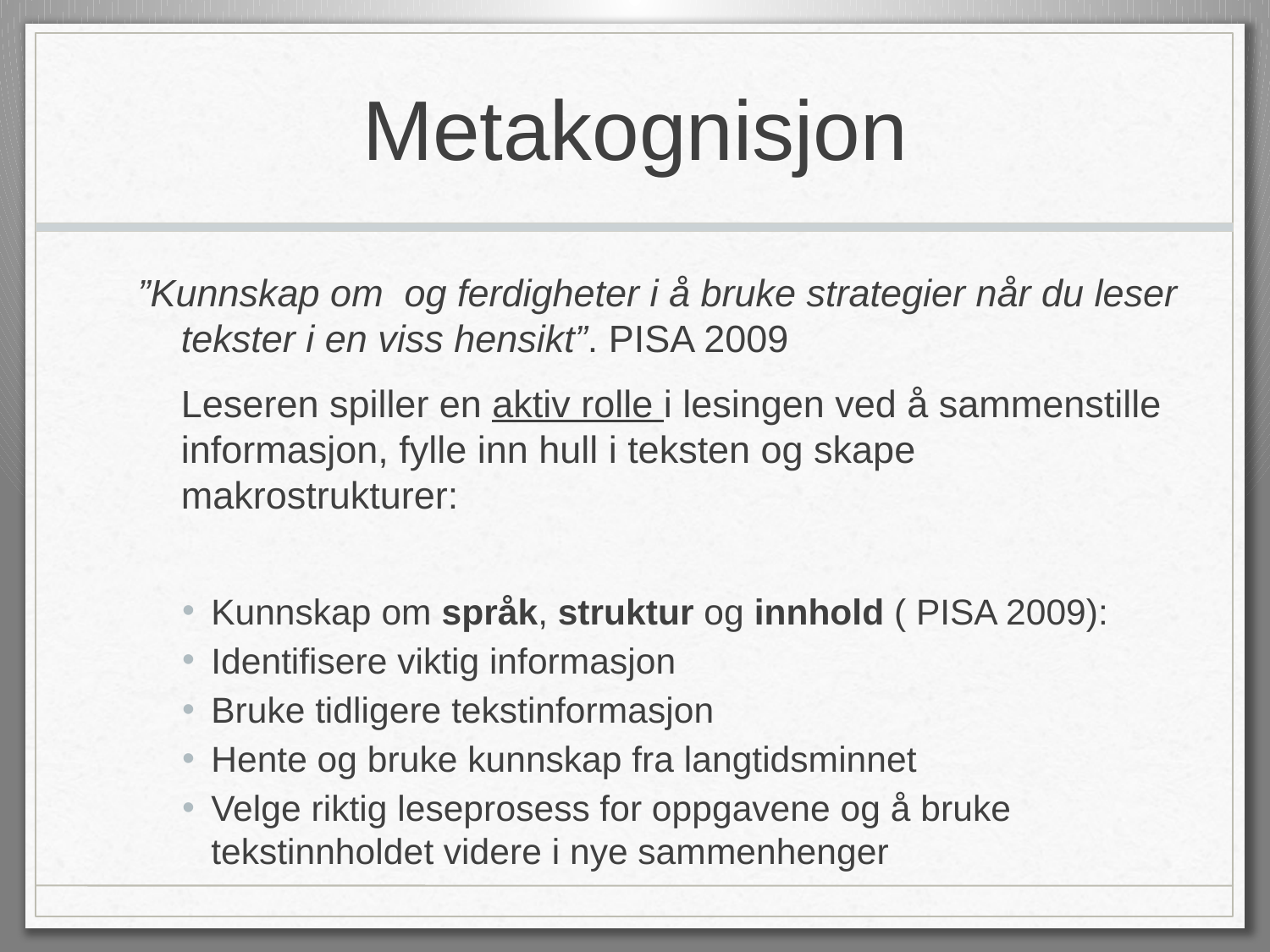

# Metakognisjon
”Kunnskap om  og ferdigheter i å bruke strategier når du leser tekster i en viss hensikt”. PISA 2009
	Leseren spiller en aktiv rolle i lesingen ved å sammenstille informasjon, fylle inn hull i teksten og skape makrostrukturer:

Kunnskap om språk, struktur og innhold ( PISA 2009):
Identifisere viktig informasjon
Bruke tidligere tekstinformasjon
Hente og bruke kunnskap fra langtidsminnet
Velge riktig leseprosess for oppgavene og å bruke tekstinnholdet videre i nye sammenhenger